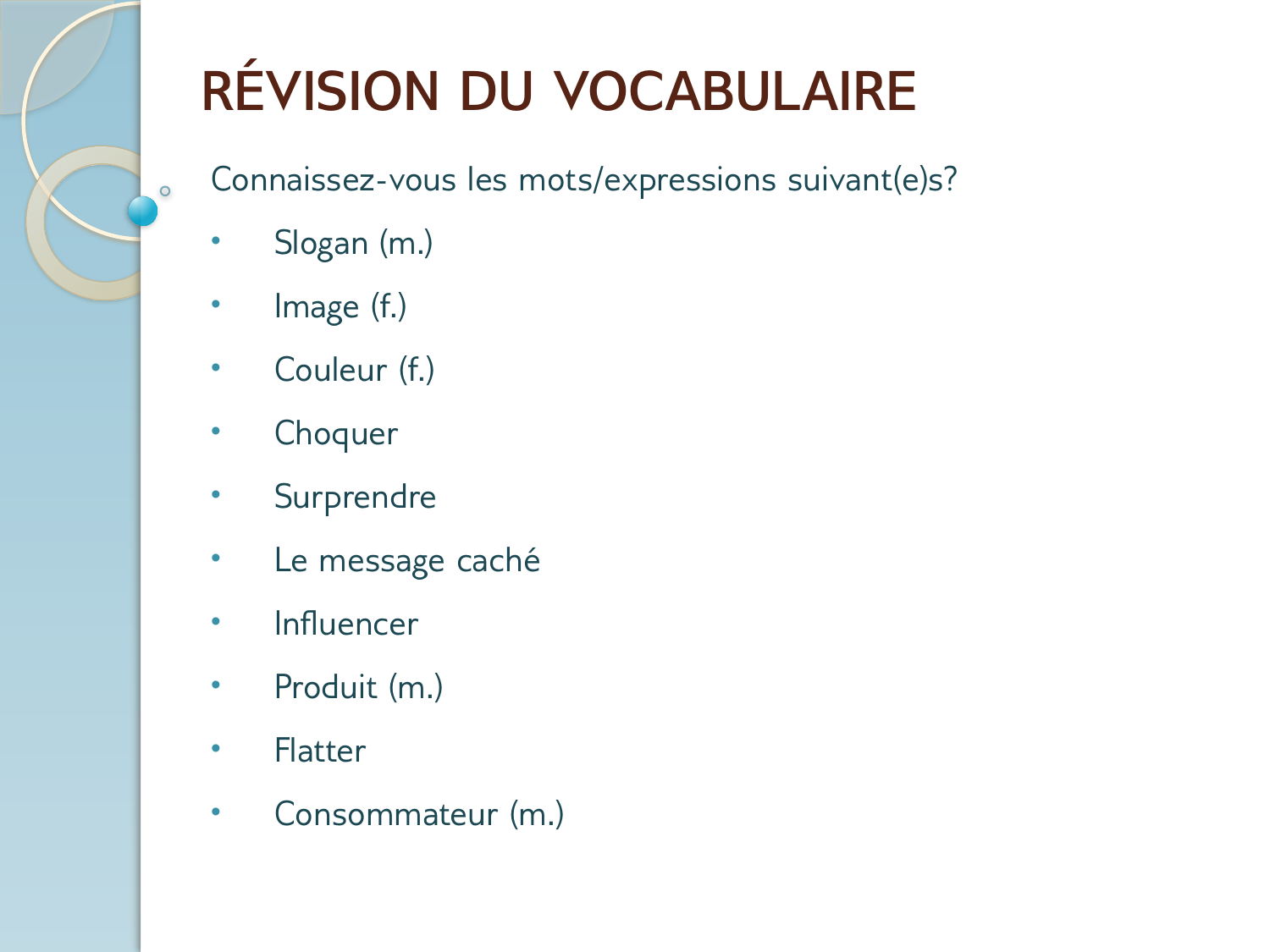

# RÉVISION DU VOCABULAIRE
Connaissez-vous les mots/expressions suivant(e)s?
Slogan (m.)
Image (f.)
Couleur (f.)
Choquer
Surprendre
Le message caché
Influencer
Produit (m.)
Flatter
Consommateur (m.)